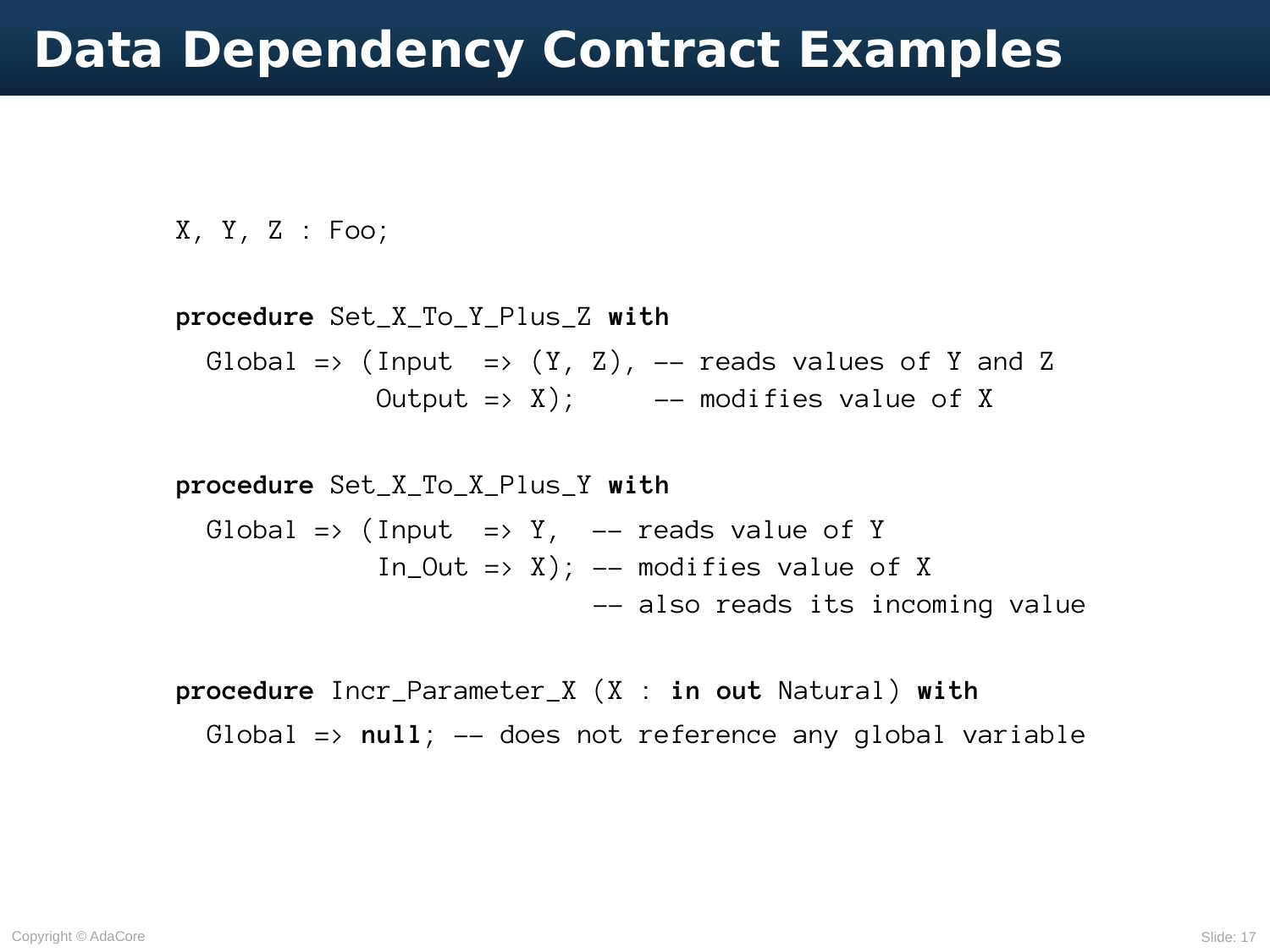

# Data Dependency Contract Examples
X, Y, Z : Foo;
procedure Set_X_To_Y_Plus_Z with
  Global => (Input  => (Y, Z), -- reads values of Y and Z
             Output => X);     -- modifies value of X
procedure Set_X_To_X_Plus_Y with
  Global => (Input  => Y,  -- reads value of Y
             In_Out => X); -- modifies value of X
                           -- also reads its incoming value
procedure Incr_Parameter_X (X : in out Natural) with
  Global => null; -- does not reference any global variable